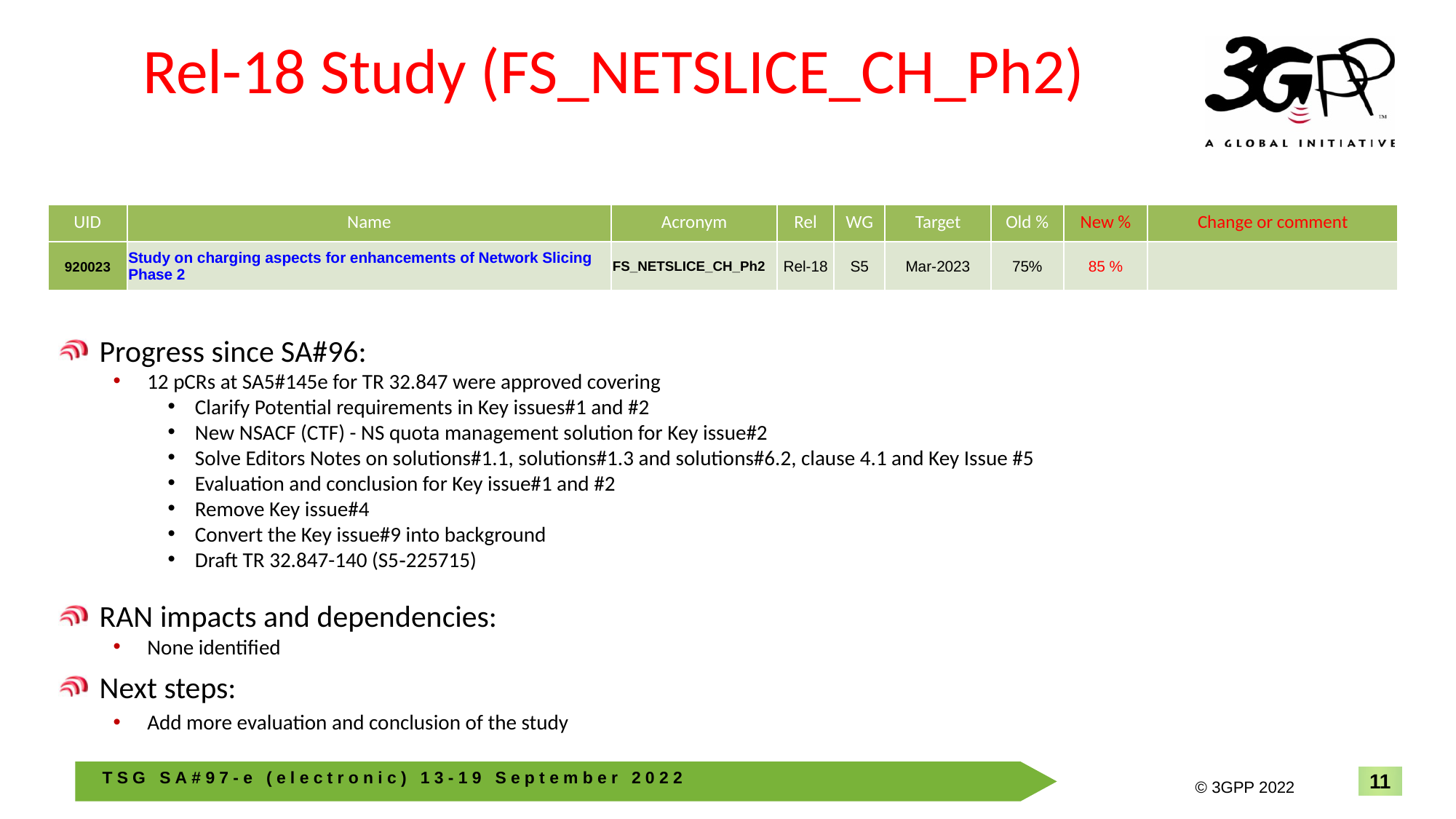

# Rel-18 Study (FS_NETSLICE_CH_Ph2)
| UID | Name | Acronym | Rel | WG | Target | Old % | New % | Change or comment |
| --- | --- | --- | --- | --- | --- | --- | --- | --- |
| 920023 | Study on charging aspects for enhancements of Network Slicing Phase 2 | FS\_NETSLICE\_CH\_Ph2 | Rel-18 | S5 | Mar-2023 | 75% | 85 % |  |
Progress since SA#96:
12 pCRs at SA5#145e for TR 32.847 were approved covering
Clarify Potential requirements in Key issues#1 and #2
New NSACF (CTF) - NS quota management solution for Key issue#2
Solve Editors Notes on solutions#1.1, solutions#1.3 and solutions#6.2, clause 4.1 and Key Issue #5
Evaluation and conclusion for Key issue#1 and #2
Remove Key issue#4
Convert the Key issue#9 into background
Draft TR 32.847-140 (S5‑225715)

RAN impacts and dependencies:
None identified
Next steps:
Add more evaluation and conclusion of the study